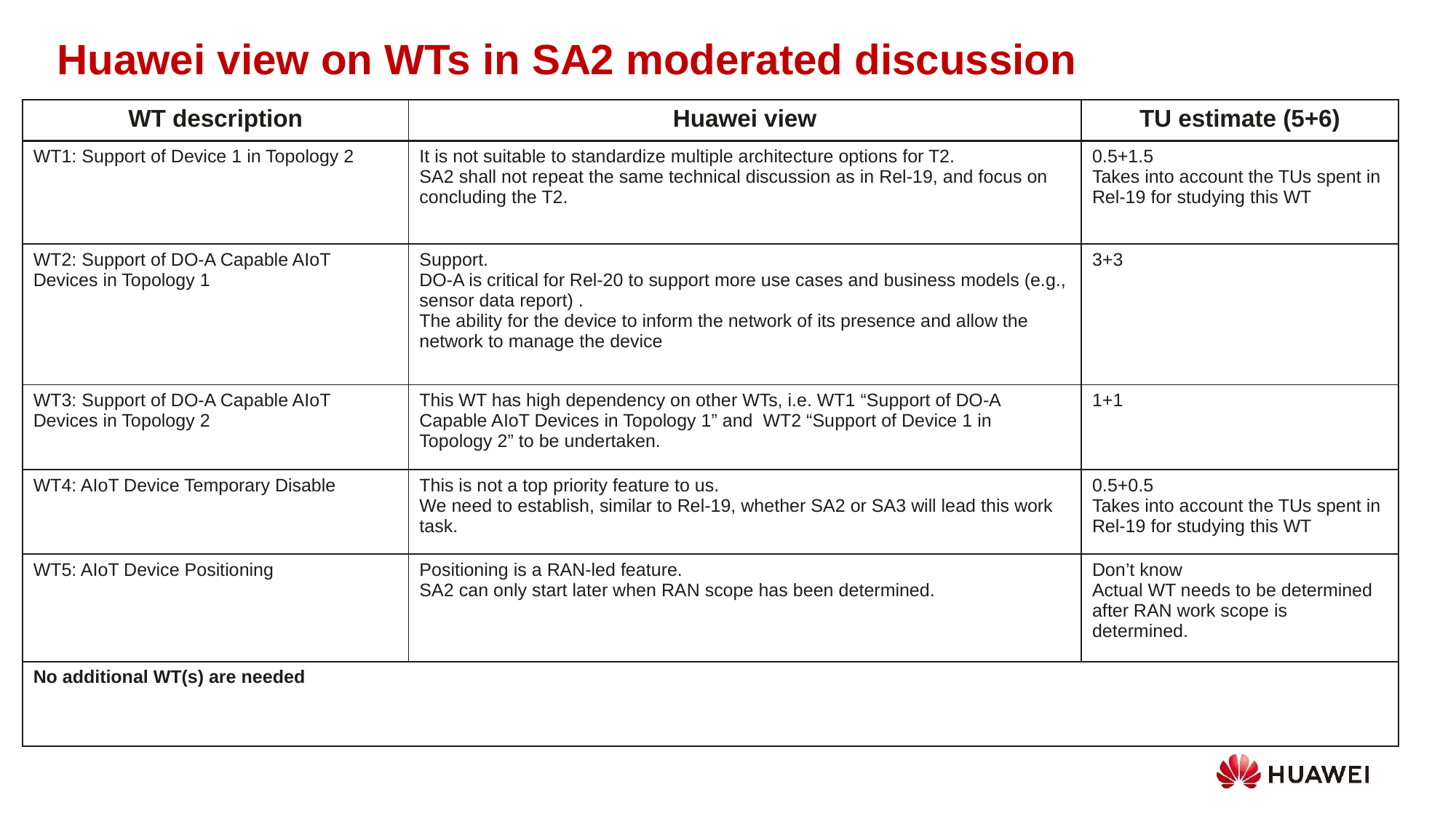

Huawei view on WTs in SA2 moderated discussion
| WT description | Huawei view | TU estimate (5+6) |
| --- | --- | --- |
| WT1: Support of Device 1 in Topology 2 | It is not suitable to standardize multiple architecture options for T2. SA2 shall not repeat the same technical discussion as in Rel-19, and focus on concluding the T2. | 0.5+1.5 Takes into account the TUs spent in Rel-19 for studying this WT |
| WT2: Support of DO-A Capable AIoT Devices in Topology 1 | Support. DO-A is critical for Rel-20 to support more use cases and business models (e.g., sensor data report) . The ability for the device to inform the network of its presence and allow the network to manage the device | 3+3 |
| WT3: Support of DO-A Capable AIoT Devices in Topology 2 | This WT has high dependency on other WTs, i.e. WT1 “Support of DO-A Capable AIoT Devices in Topology 1” and WT2 “Support of Device 1 in Topology 2” to be undertaken. | 1+1 |
| WT4: AIoT Device Temporary Disable | This is not a top priority feature to us. We need to establish, similar to Rel-19, whether SA2 or SA3 will lead this work task. | 0.5+0.5 Takes into account the TUs spent in Rel-19 for studying this WT |
| WT5: AIoT Device Positioning | Positioning is a RAN-led feature. SA2 can only start later when RAN scope has been determined. | Don’t know Actual WT needs to be determined after RAN work scope is determined. |
| No additional WT(s) are needed |  |  |